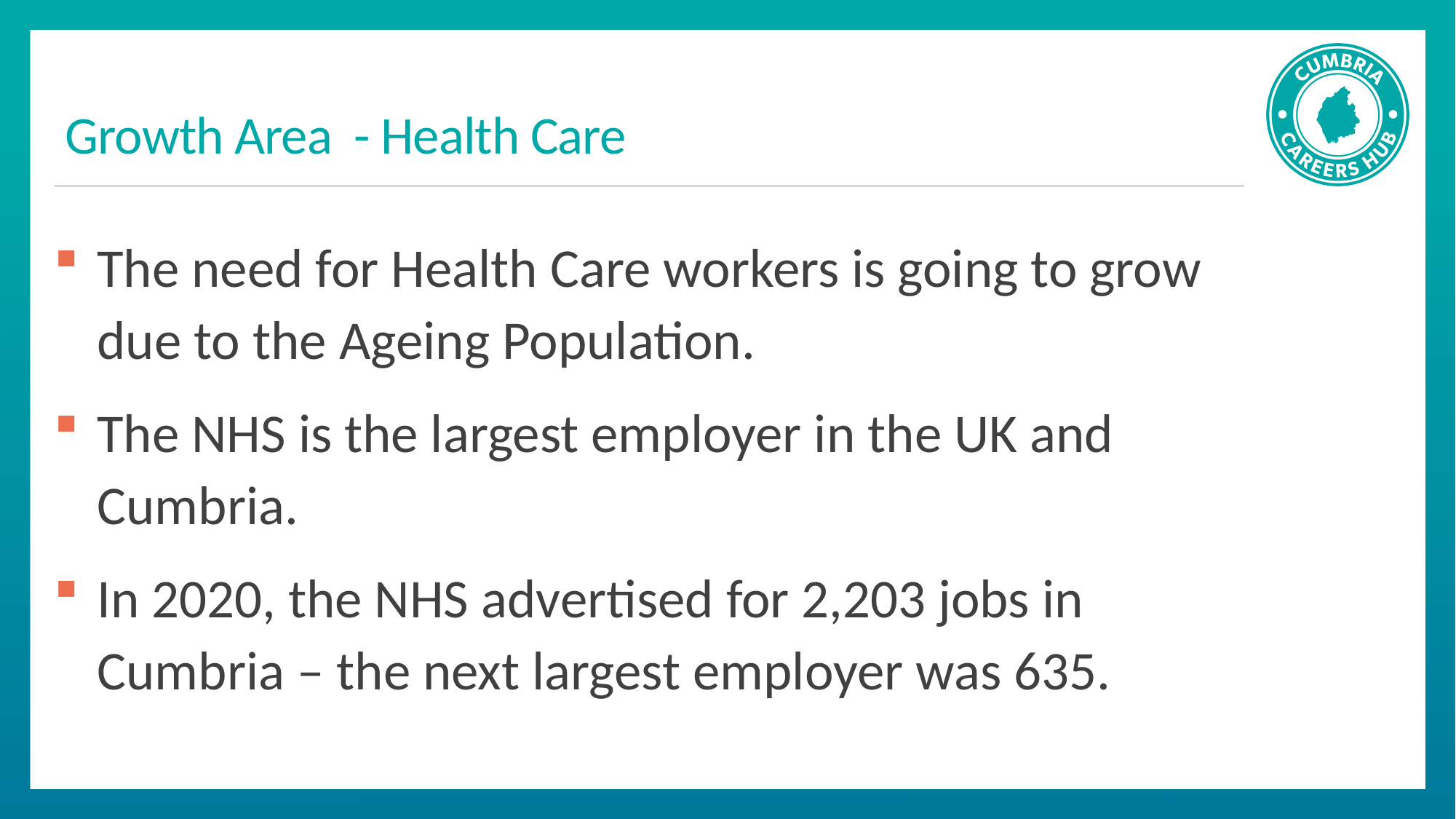

# Growth Area  - Health Care
The need for Health Care workers is going to grow due to the Ageing Population.
The NHS is the largest employer in the UK and Cumbria.
In 2020, the NHS advertised for 2,203 jobs in Cumbria – the next largest employer was 635.